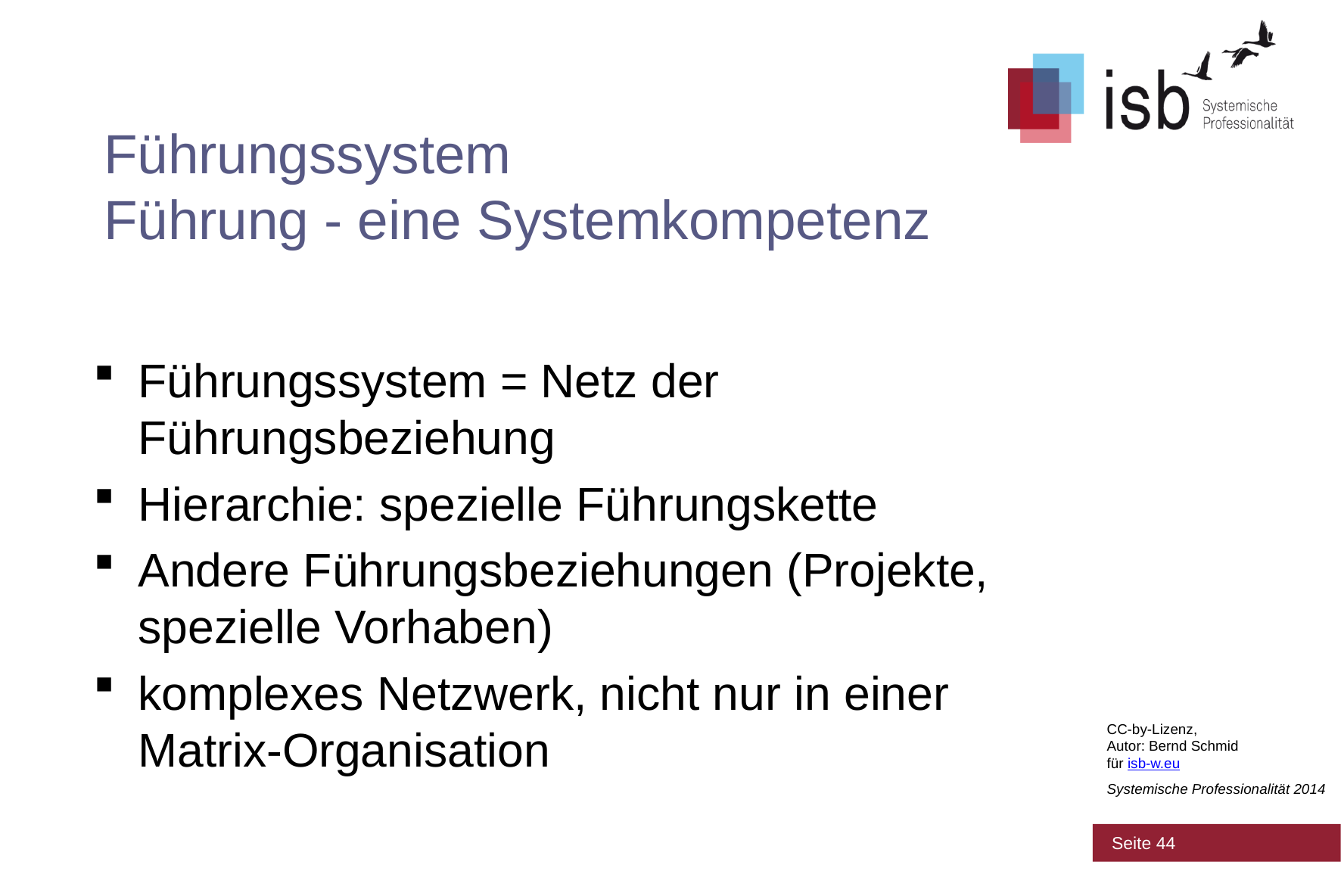

# Führungssystem Führung - eine Systemkompetenz
Führungssystem = Netz der Führungsbeziehung
Hierarchie: spezielle Führungskette
Andere Führungsbeziehungen (Projekte, spezielle Vorhaben)
komplexes Netzwerk, nicht nur in einer Matrix-Organisation
 Seite 44